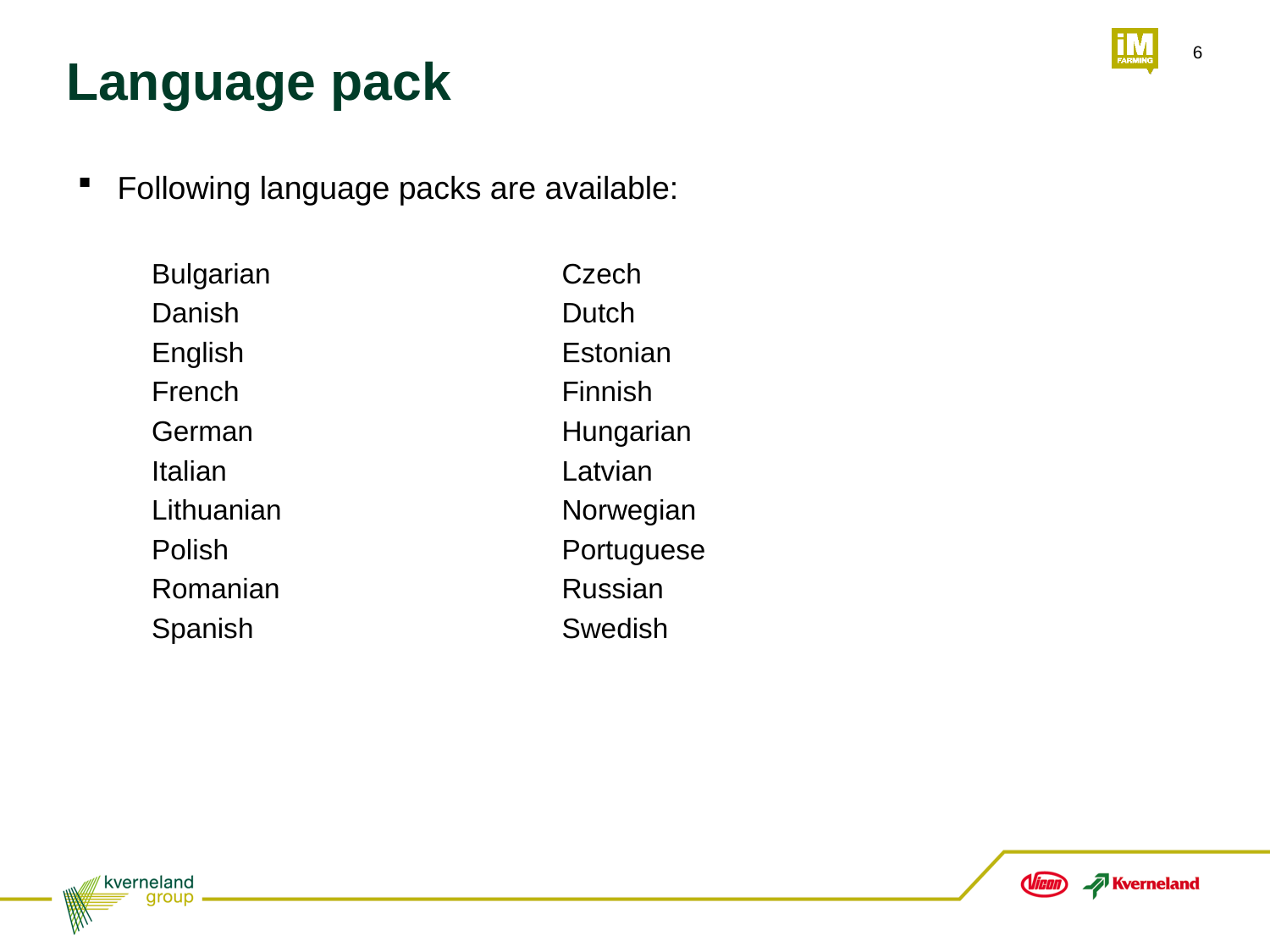

Language pack
Following language packs are available:

Bulgarian			Czech
Danish			Dutch
English			Estonian
French			Finnish
German			Hungarian
Italian			Latvian
Lithuanian			Norwegian
Polish			Portuguese
Romanian			Russian
Spanish			Swedish